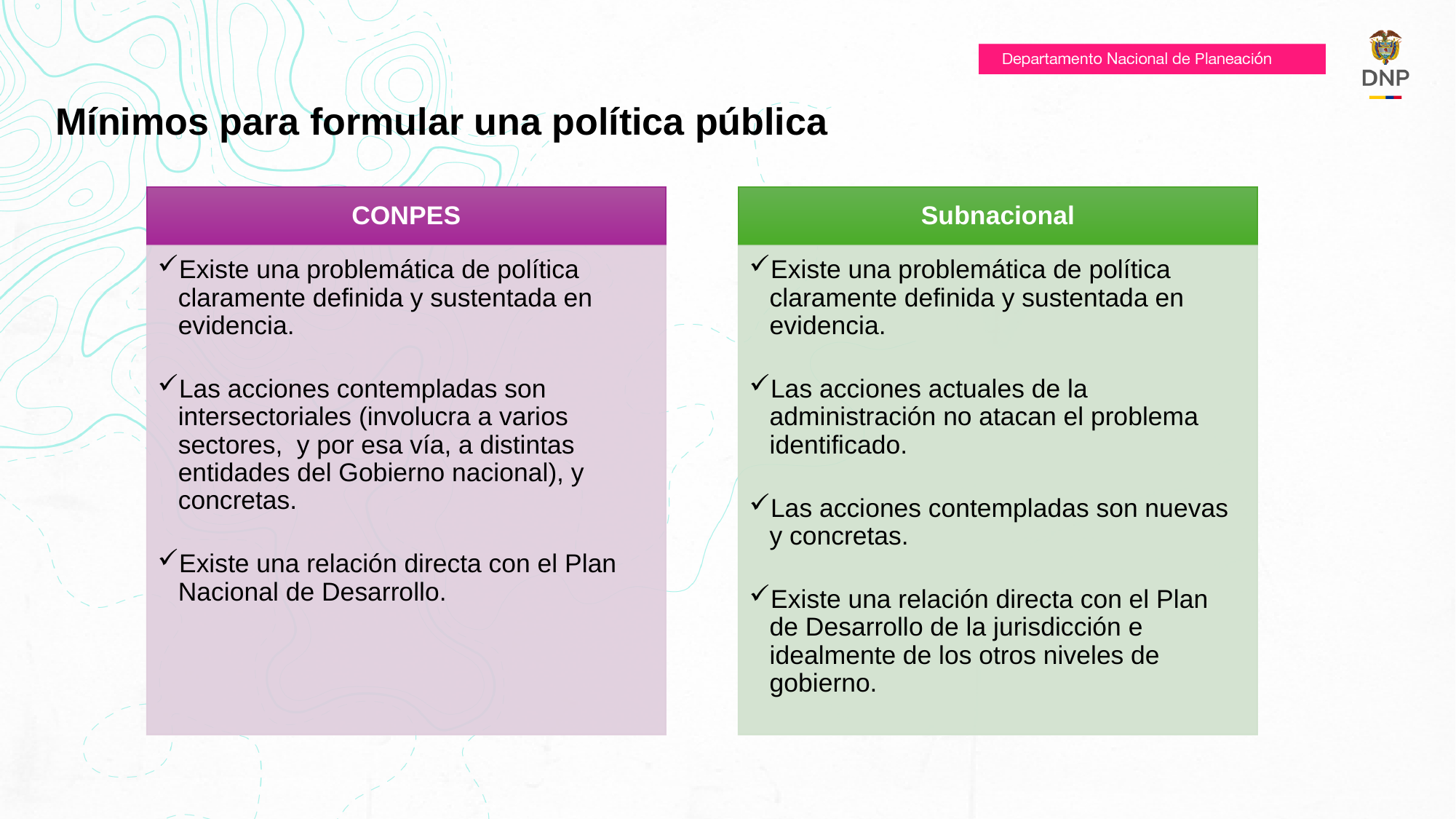

# Mínimos para formular una política pública
CONPES
Existe una problemática de política claramente definida y sustentada en evidencia.

Las acciones contempladas son intersectoriales (involucra a varios sectores,  y por esa vía, a distintas entidades del Gobierno nacional), y concretas.

Existe una relación directa con el Plan Nacional de Desarrollo.
Subnacional
Existe una problemática de política claramente definida y sustentada en evidencia.

Las acciones actuales de la administración no atacan el problema identificado.

Las acciones contempladas son nuevas y concretas.

Existe una relación directa con el Plan de Desarrollo de la jurisdicción e idealmente de los otros niveles de gobierno.